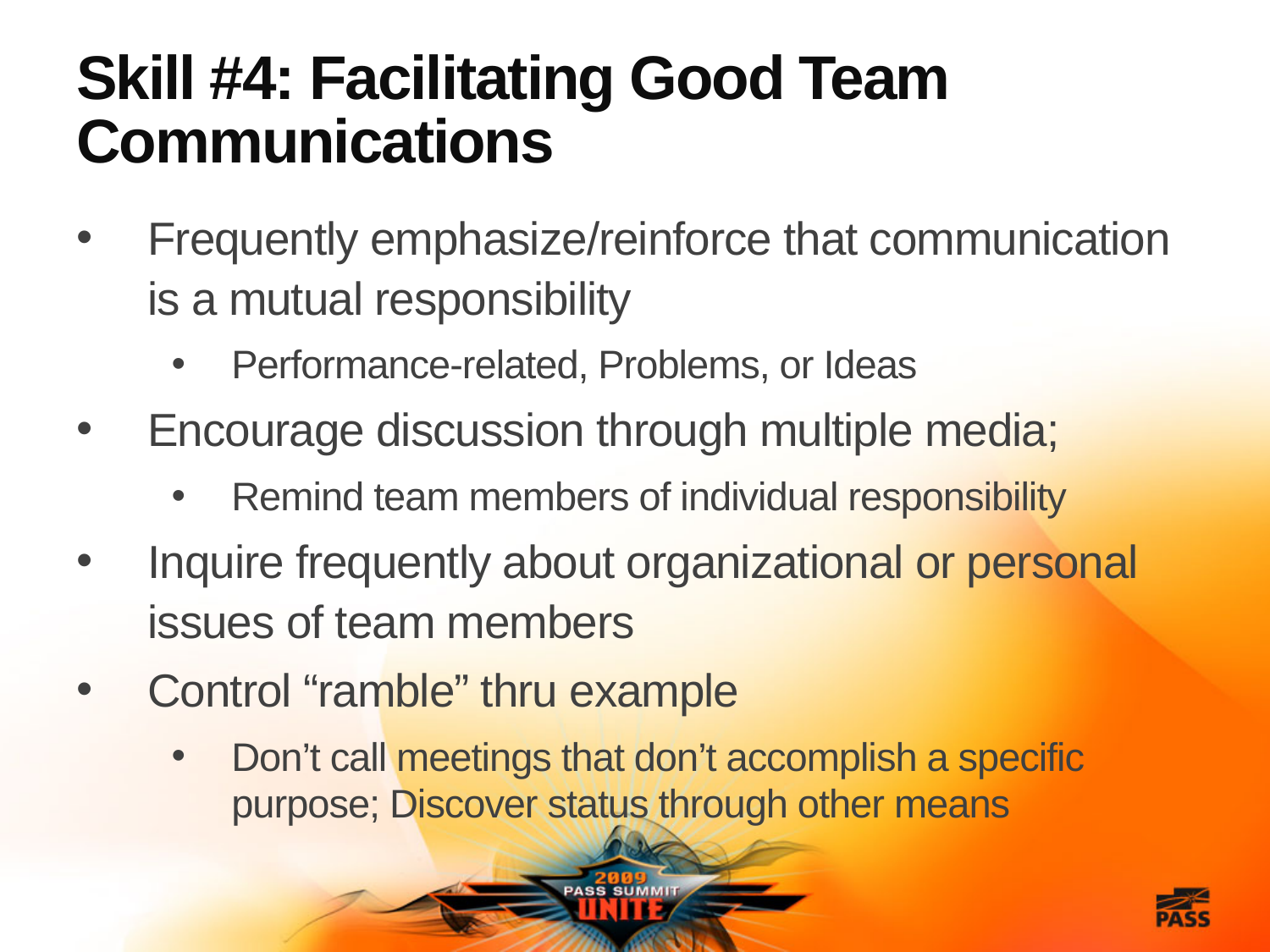

# Skill #4: Facilitating Good Team Communications
Frequently emphasize/reinforce that communication is a mutual responsibility
Performance-related, Problems, or Ideas
Encourage discussion through multiple media;
Remind team members of individual responsibility
Inquire frequently about organizational or personal issues of team members
Control “ramble” thru example
Don’t call meetings that don’t accomplish a specific purpose; Discover status through other means